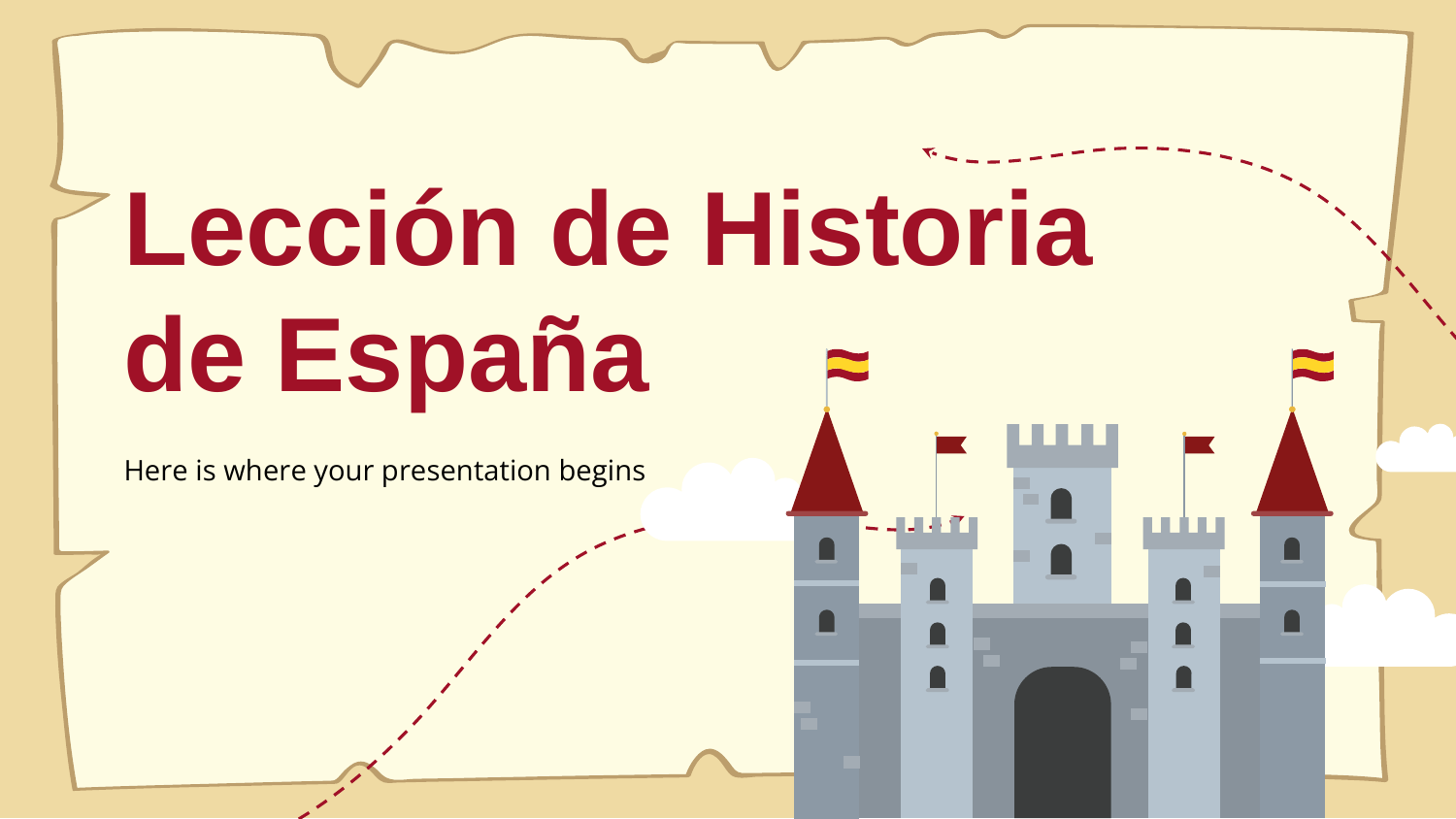

# Lección de Historia de España
Here is where your presentation begins